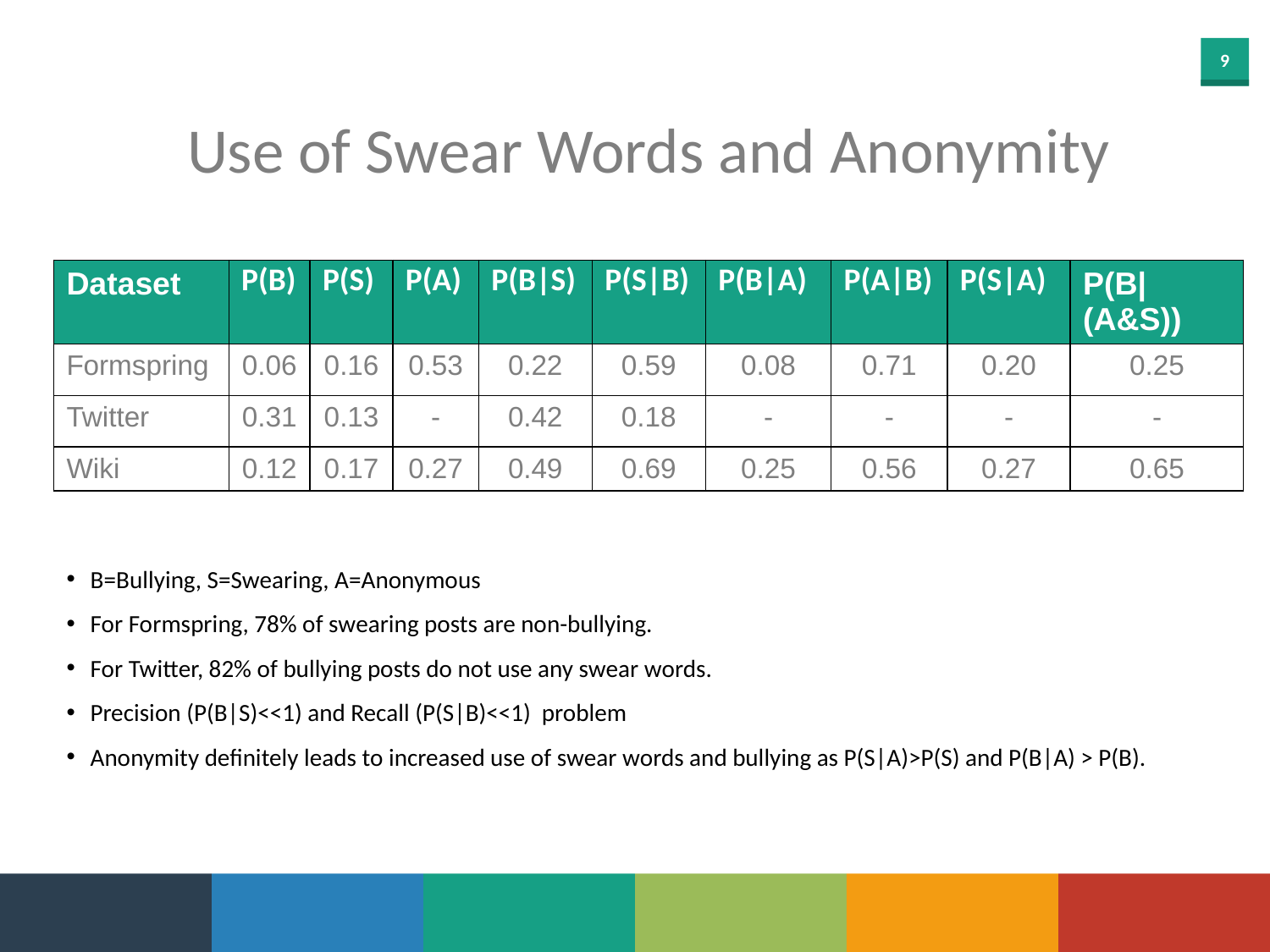

Use of Swear Words and Anonymity
| Dataset | P(B) | P(S) | P(A) | P(B|S) | P(S|B) | P(B|A) | P(A|B) | P(S|A) | P(B|(A&S)) |
| --- | --- | --- | --- | --- | --- | --- | --- | --- | --- |
| Formspring | 0.06 | 0.16 | 0.53 | 0.22 | 0.59 | 0.08 | 0.71 | 0.20 | 0.25 |
| Twitter | 0.31 | 0.13 | - | 0.42 | 0.18 | - | - | - | - |
| Wiki | 0.12 | 0.17 | 0.27 | 0.49 | 0.69 | 0.25 | 0.56 | 0.27 | 0.65 |
B=Bullying, S=Swearing, A=Anonymous
For Formspring, 78% of swearing posts are non-bullying.
For Twitter, 82% of bullying posts do not use any swear words.
Precision (P(B|S)<<1) and Recall (P(S|B)<<1)  problem
Anonymity definitely leads to increased use of swear words and bullying as P(S|A)>P(S) and P(B|A) > P(B).